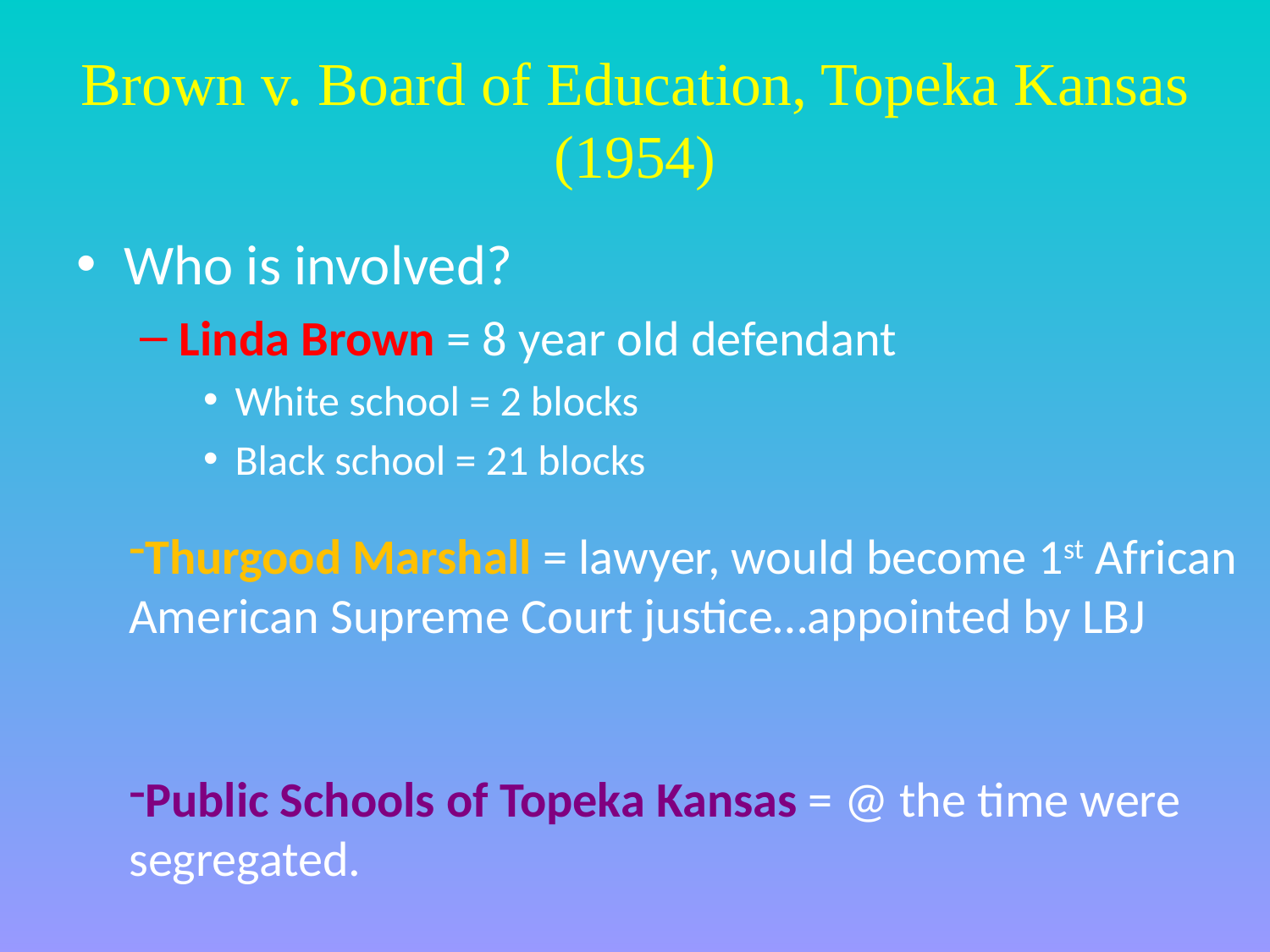

# Brown v. Board of Education, Topeka Kansas (1954)
Who is involved?
Linda Brown = 8 year old defendant
White school = 2 blocks
Black school = 21 blocks

Thurgood Marshall = lawyer, would become 1st African American Supreme Court justice…appointed by LBJ
Public Schools of Topeka Kansas = @ the time were segregated.